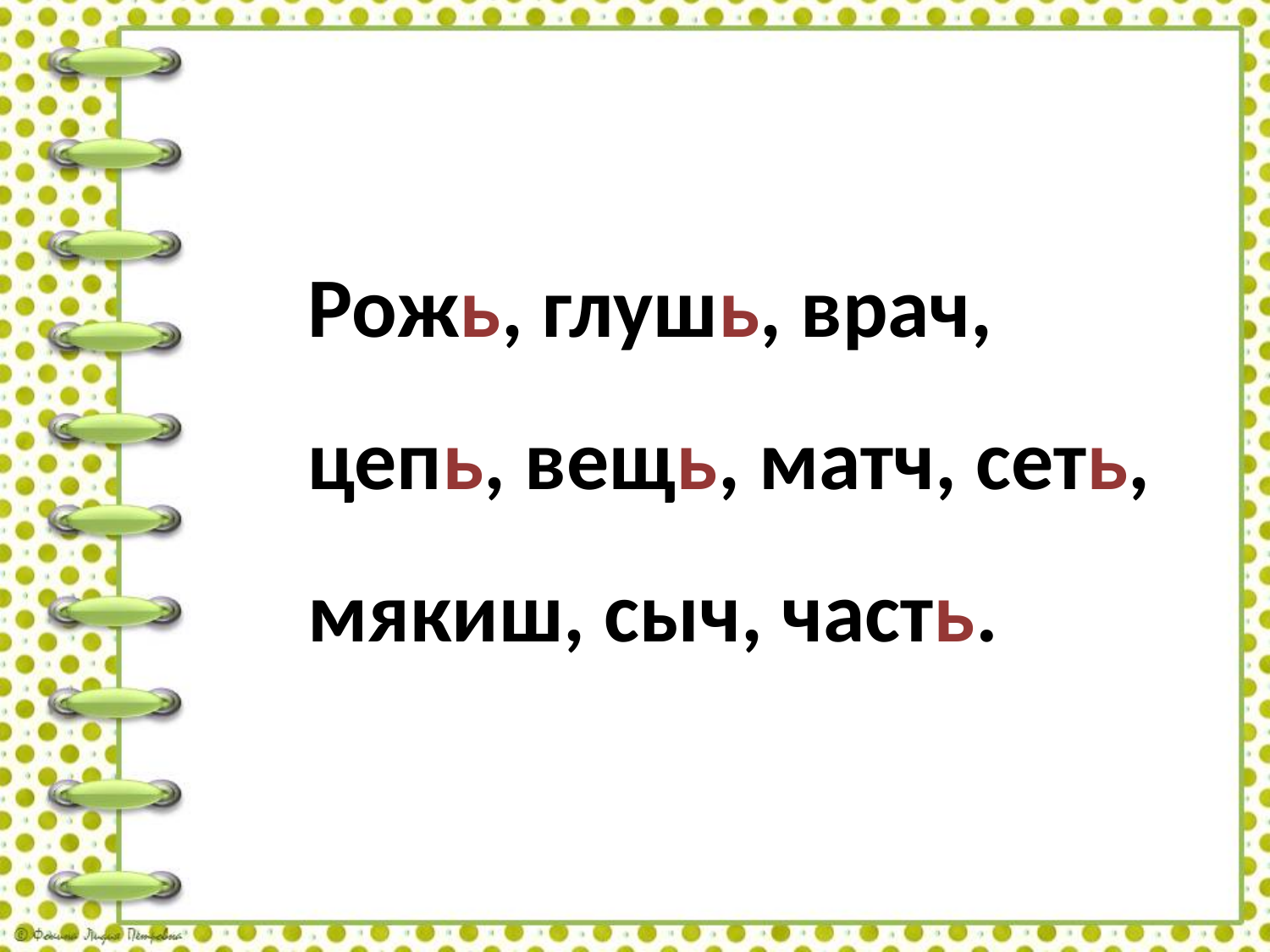

Рожь, глушь, врач, цепь, вещь, матч, сеть, мякиш, сыч, часть.